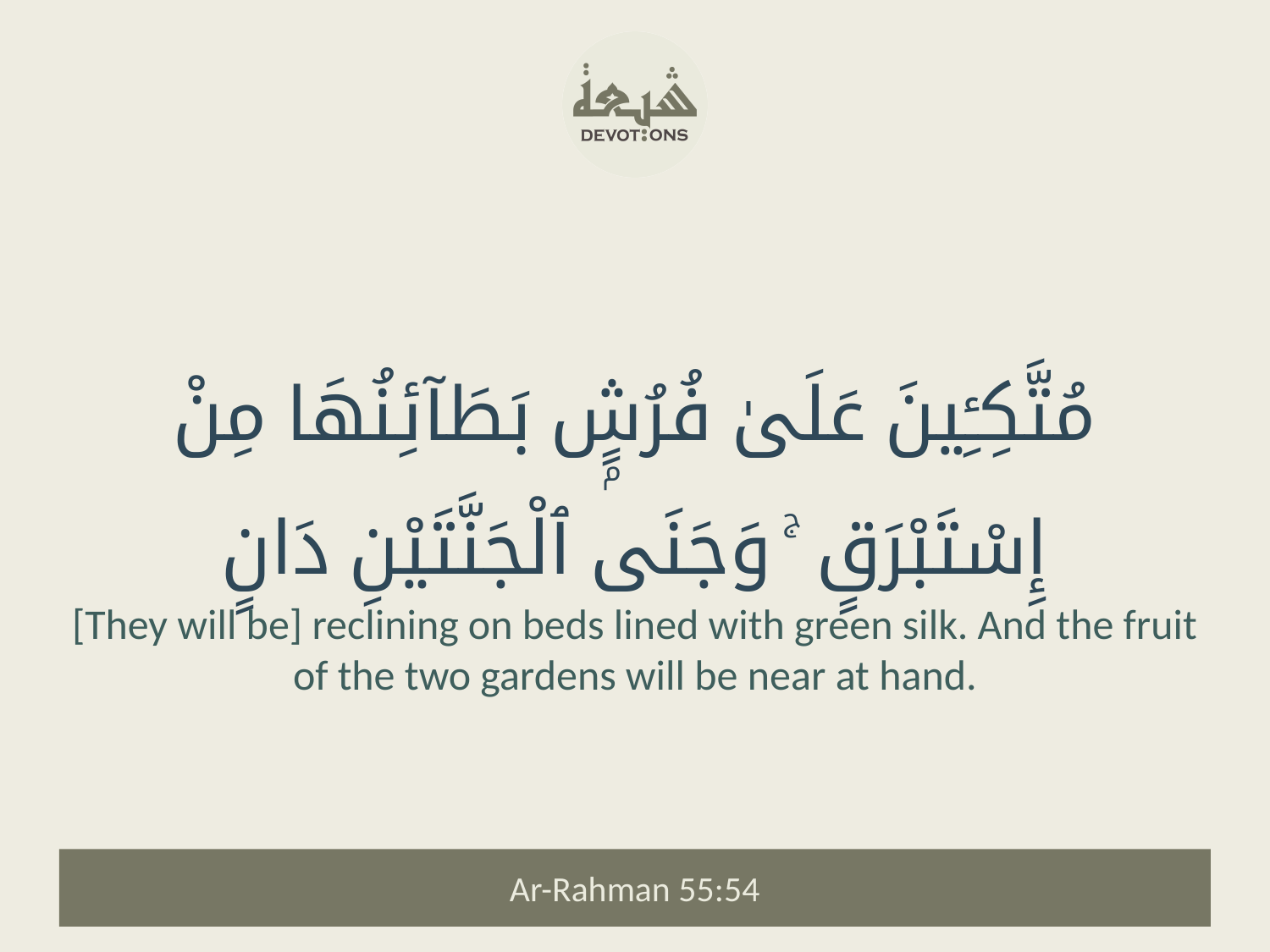

مُتَّكِـِٔينَ عَلَىٰ فُرُشٍۭ بَطَآئِنُهَا مِنْ إِسْتَبْرَقٍ ۚ وَجَنَى ٱلْجَنَّتَيْنِ دَانٍ
[They will be] reclining on beds lined with green silk. And the fruit of the two gardens will be near at hand.
Ar-Rahman 55:54